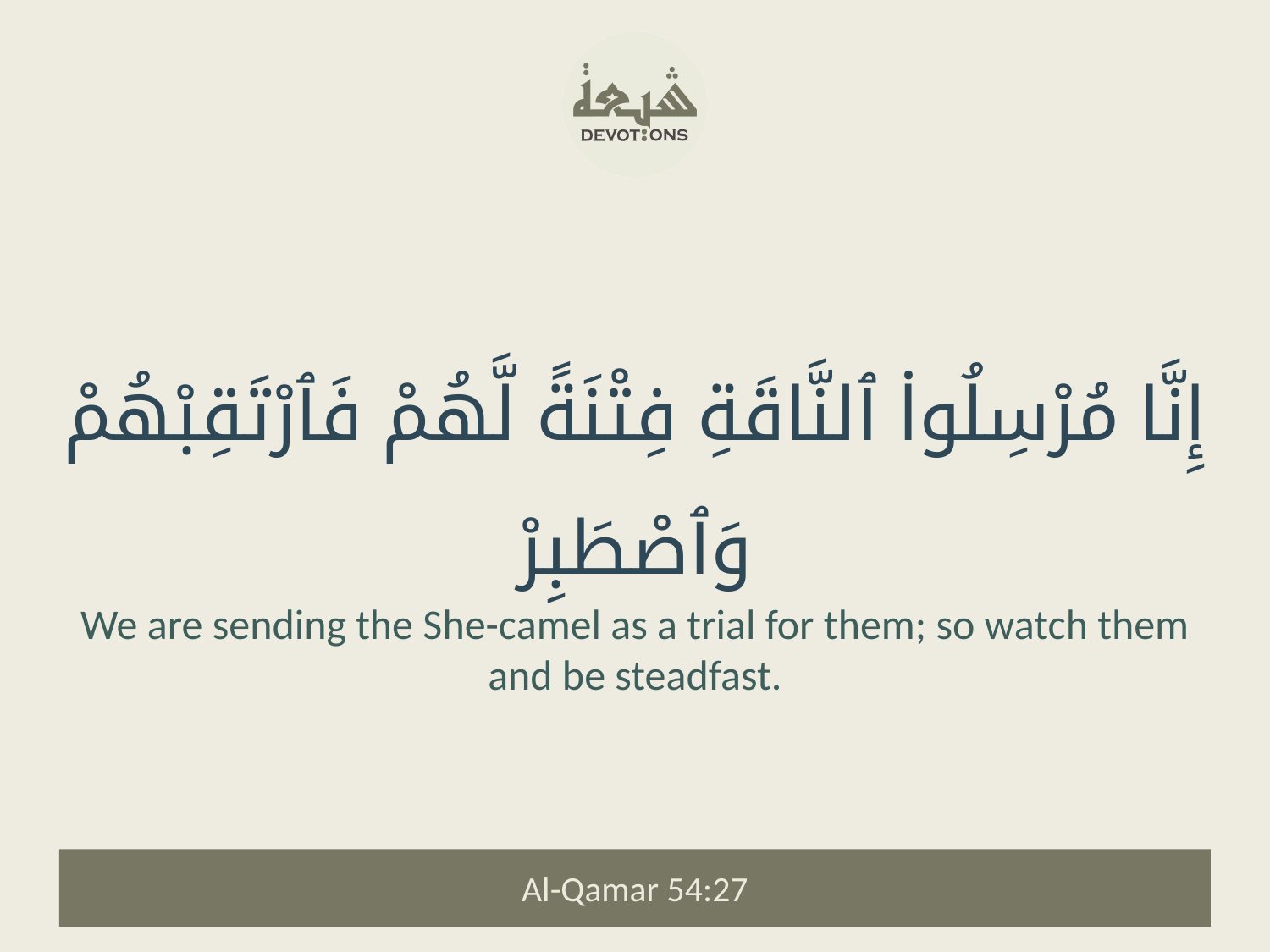

إِنَّا مُرْسِلُوا۟ ٱلنَّاقَةِ فِتْنَةً لَّهُمْ فَٱرْتَقِبْهُمْ وَٱصْطَبِرْ
We are sending the She-camel as a trial for them; so watch them and be steadfast.
Al-Qamar 54:27